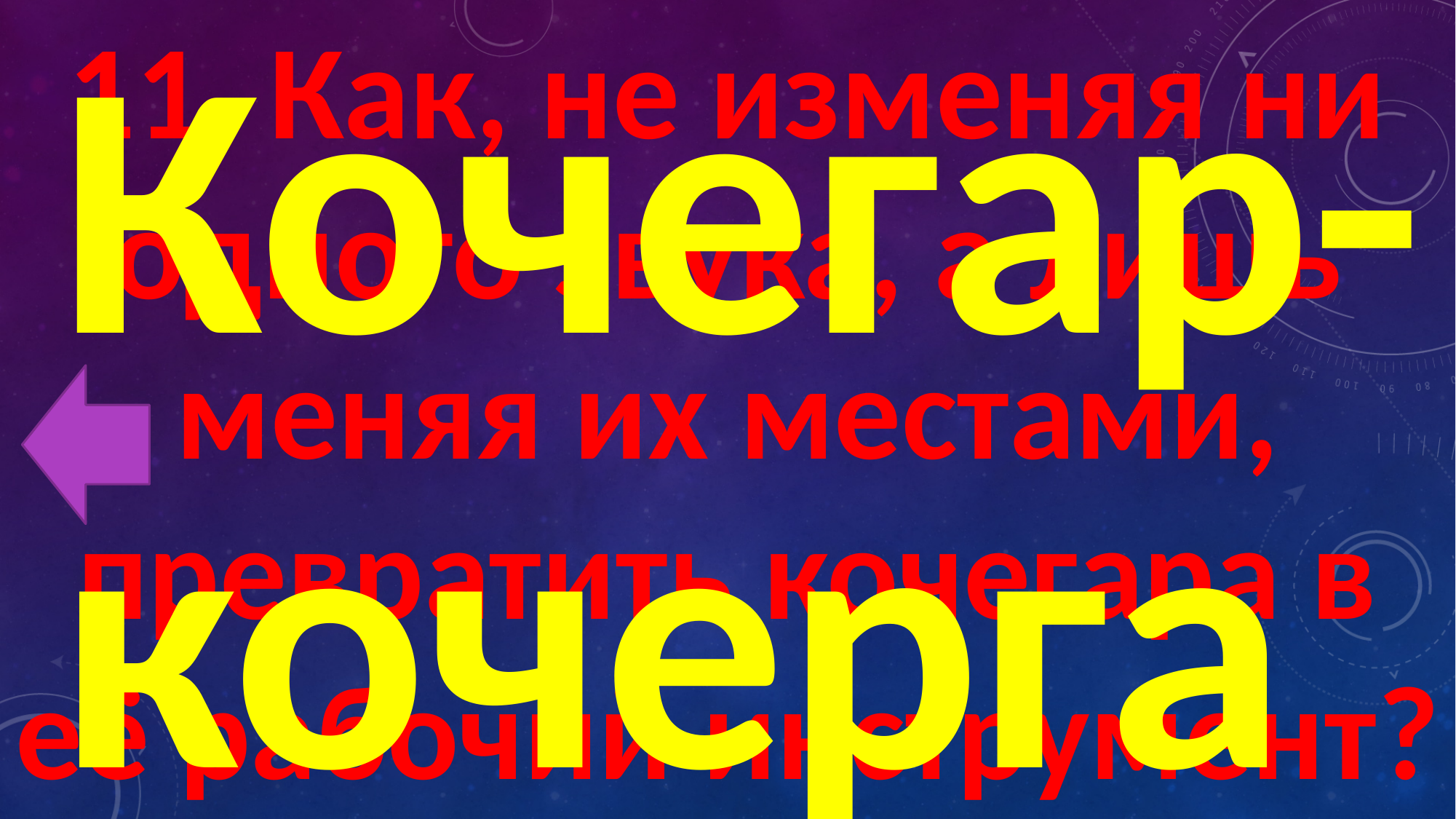

11. Как, не изменяя ни одного звука, а лишь меняя их местами, превратить кочегара в её рабочий инструмент?
Кочегар-кочерга